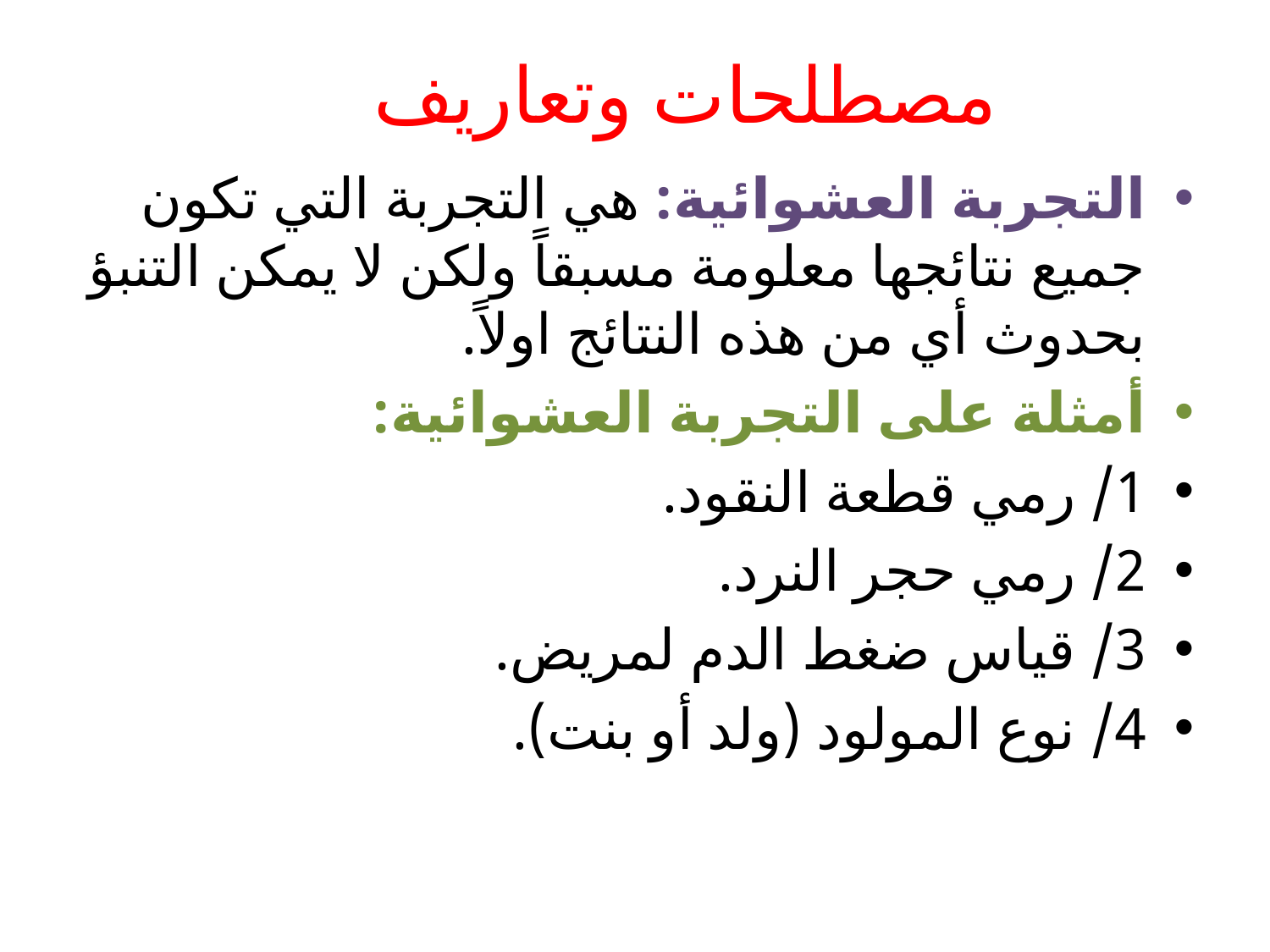

# مصطلحات وتعاريف
التجربة العشوائية: هي التجربة التي تكون جميع نتائجها معلومة مسبقاً ولكن لا يمكن التنبؤ بحدوث أي من هذه النتائج اولاً.
أمثلة على التجربة العشوائية:
1/ رمي قطعة النقود.
2/ رمي حجر النرد.
3/ قياس ضغط الدم لمريض.
4/ نوع المولود (ولد أو بنت).